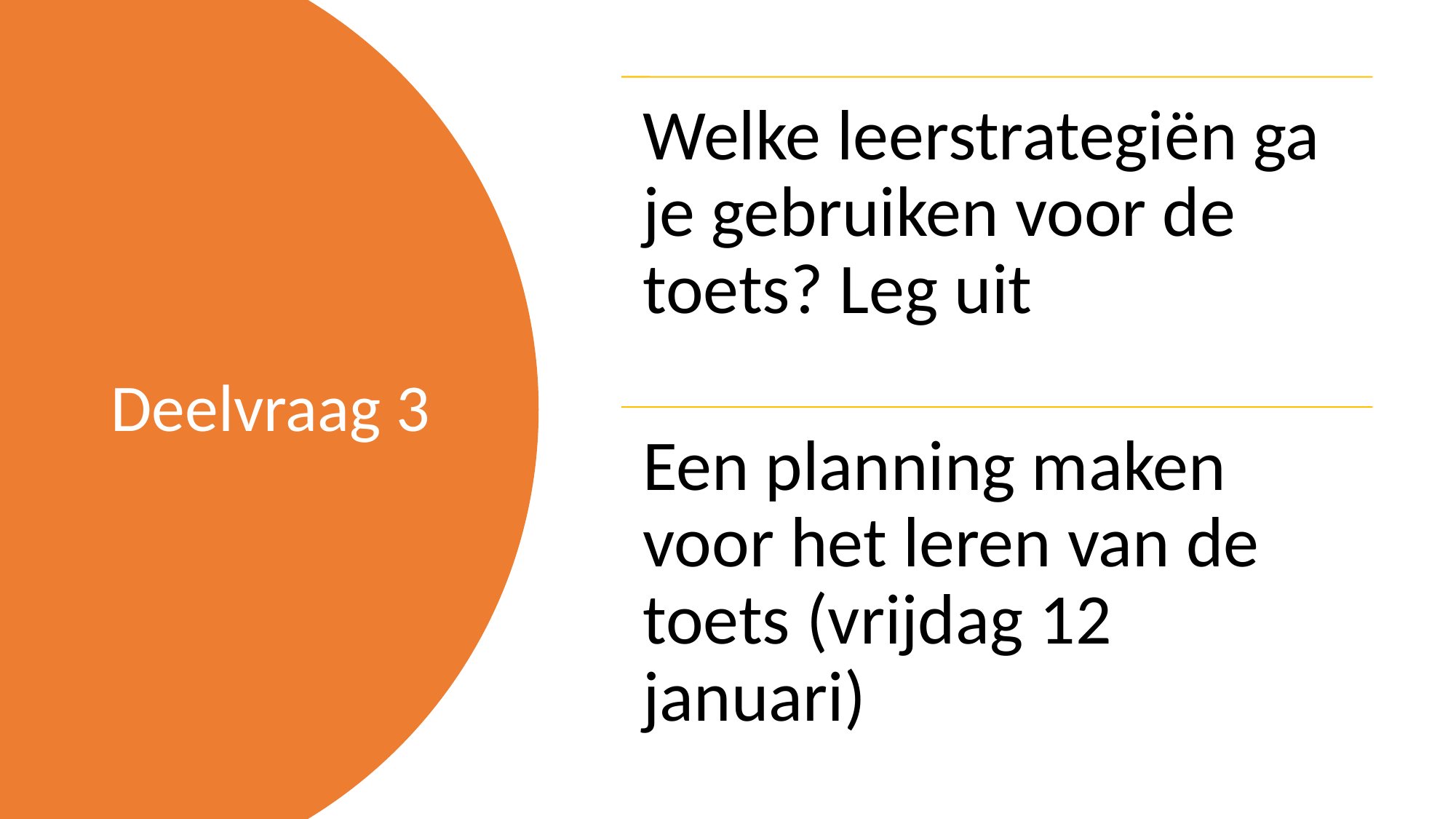

Welke leerstrategiën ga je gebruiken voor de toets? Leg uit
Een planning maken voor het leren van de toets (vrijdag 12 januari)
# Deelvraag 3